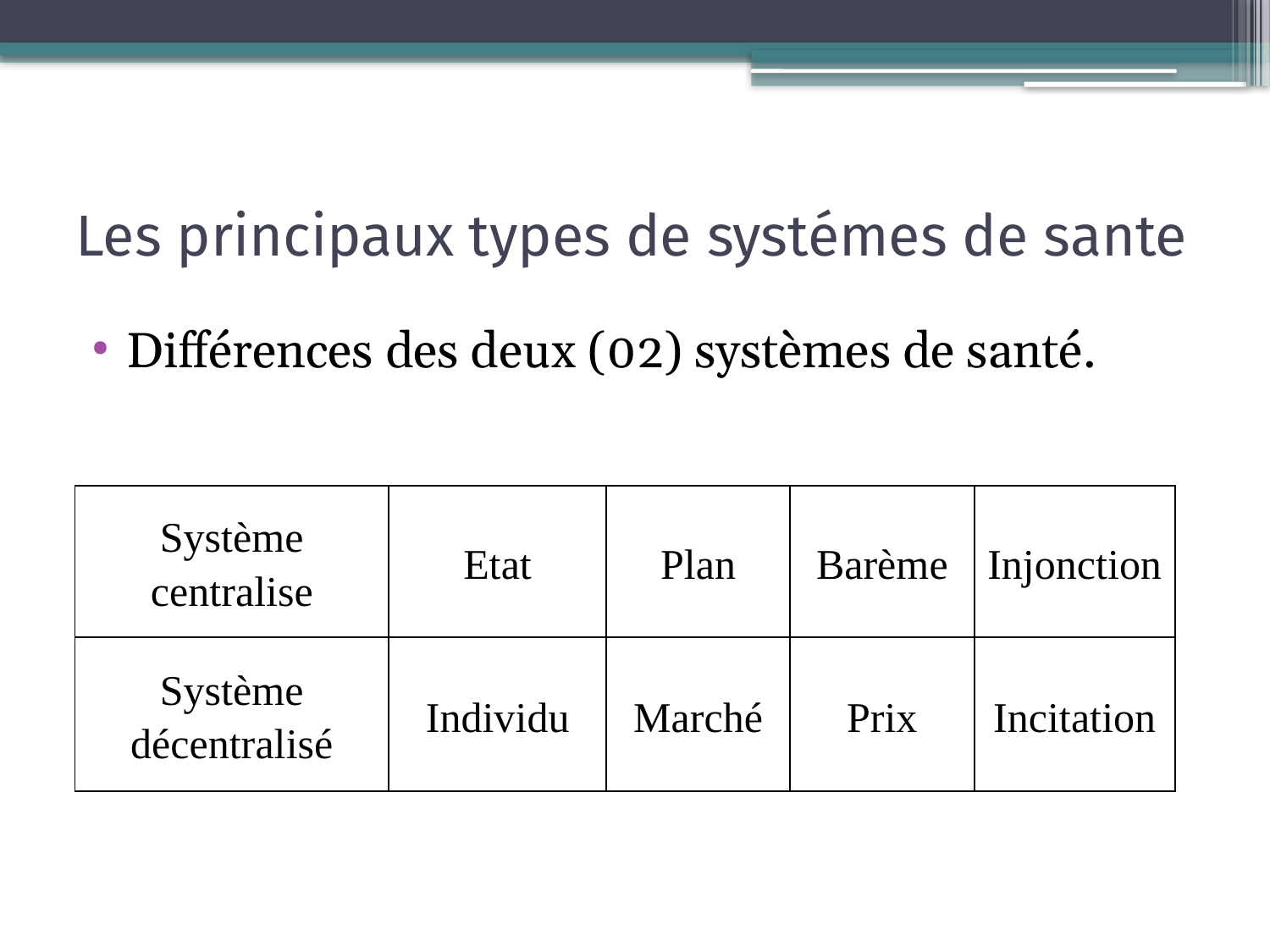

# Les principaux types de systémes de sante
Différences des deux (02) systèmes de santé.

| Système centralise | Etat | Plan | Barème | Injonction |
| --- | --- | --- | --- | --- |
| Système décentralisé | Individu | Marché | Prix | Incitation |